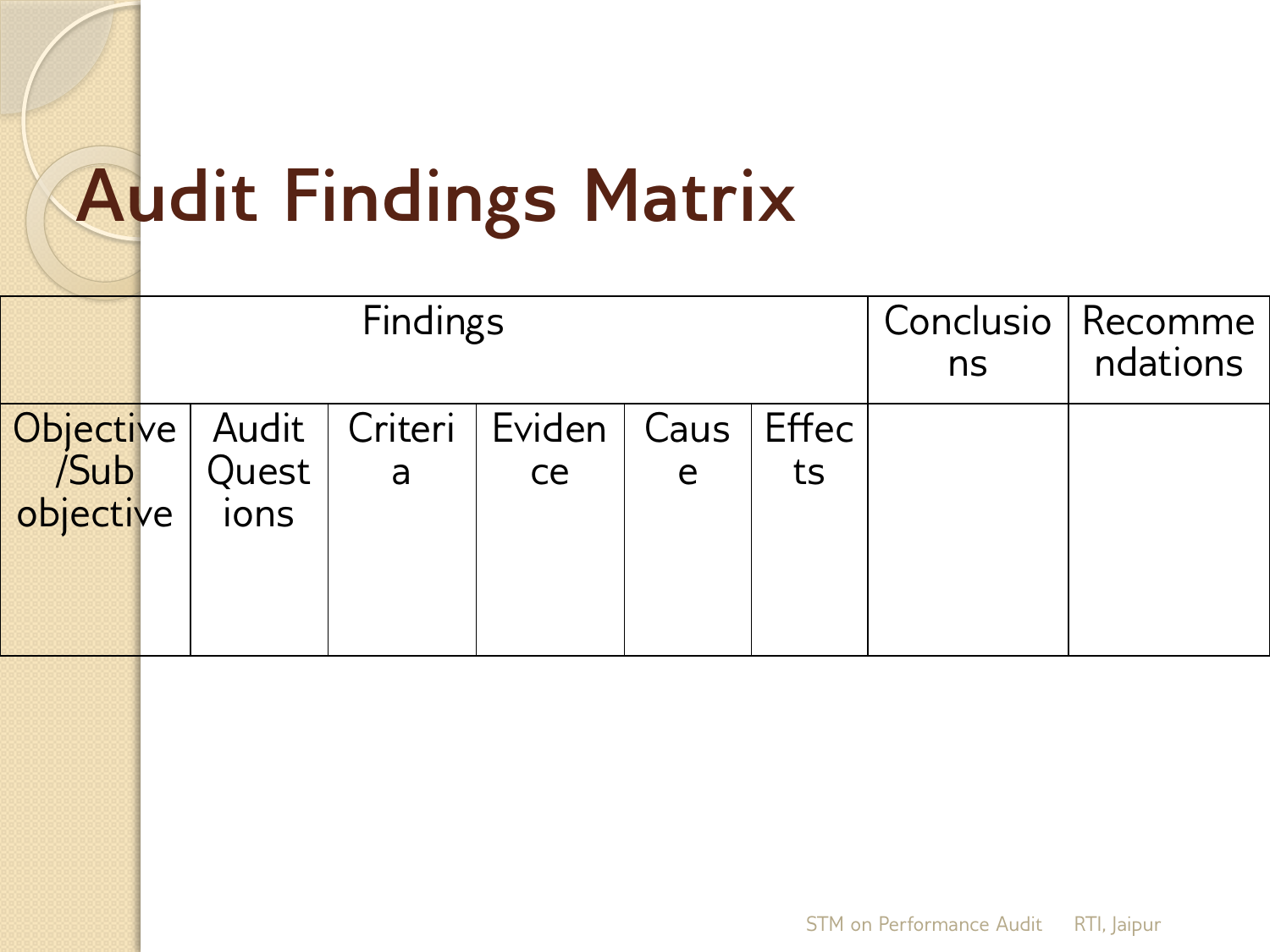

# Audit Findings Matrix
| Findings |  |  |  |  |  | Conclusions | Recommendations |
| --- | --- | --- | --- | --- | --- | --- | --- |
| Objective/Sub objective | Audit Questions | Criteria | Evidence | Cause | Effects |  |  |
STM on Performance Audit     RTI, Jaipur